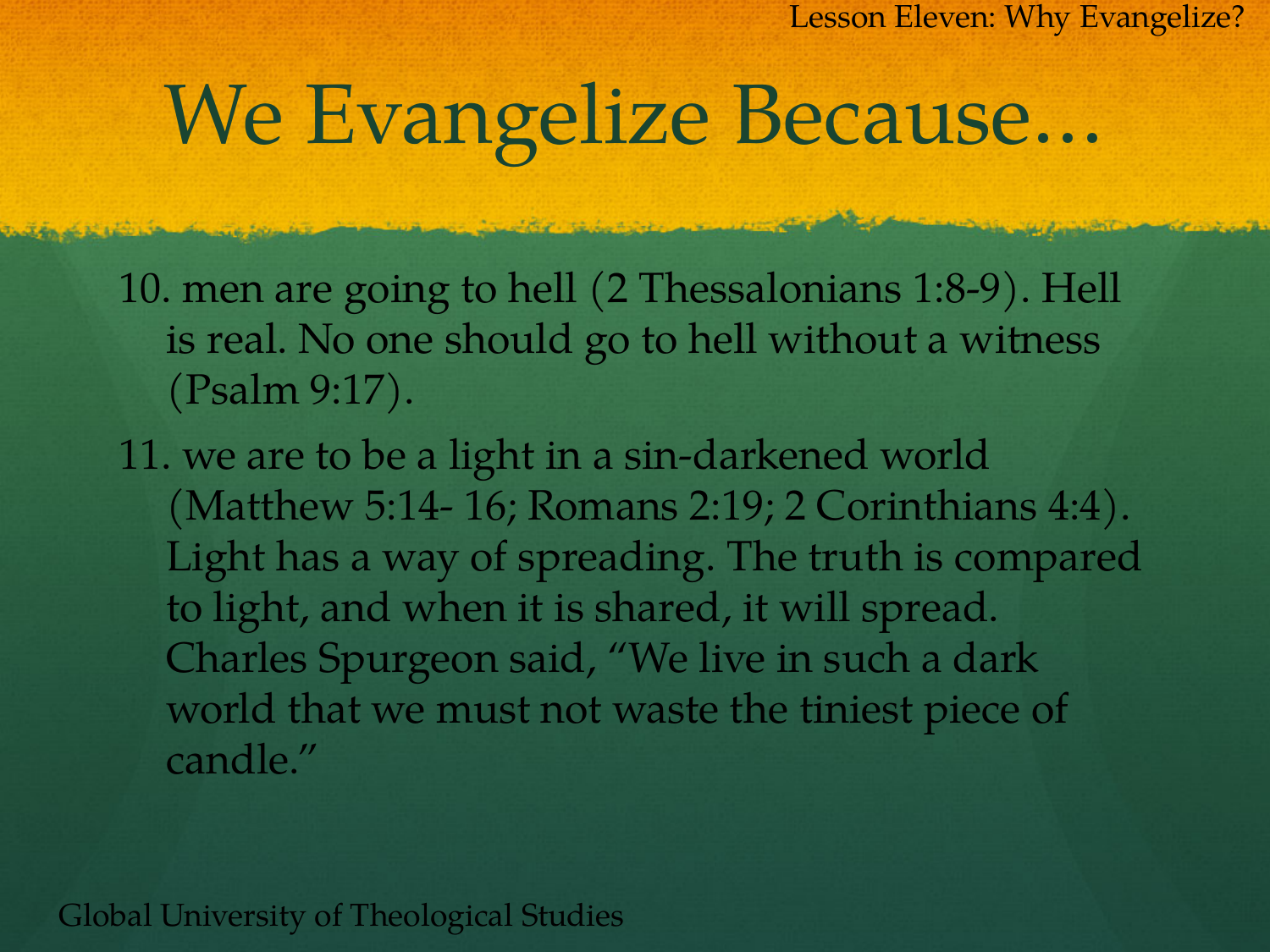

Lesson Eleven: Why Evangelize?

# We Evangelize Because…
10. men are going to hell (2 Thessalonians 1:8-9). Hell is real. No one should go to hell without a witness (Psalm 9:17).

11. we are to be a light in a sin-darkened world (Matthew 5:14- 16; Romans 2:19; 2 Corinthians 4:4). Light has a way of spreading. The truth is compared to light, and when it is shared, it will spread. Charles Spurgeon said, “We live in such a dark world that we must not waste the tiniest piece of candle.”
Global University of Theological Studies